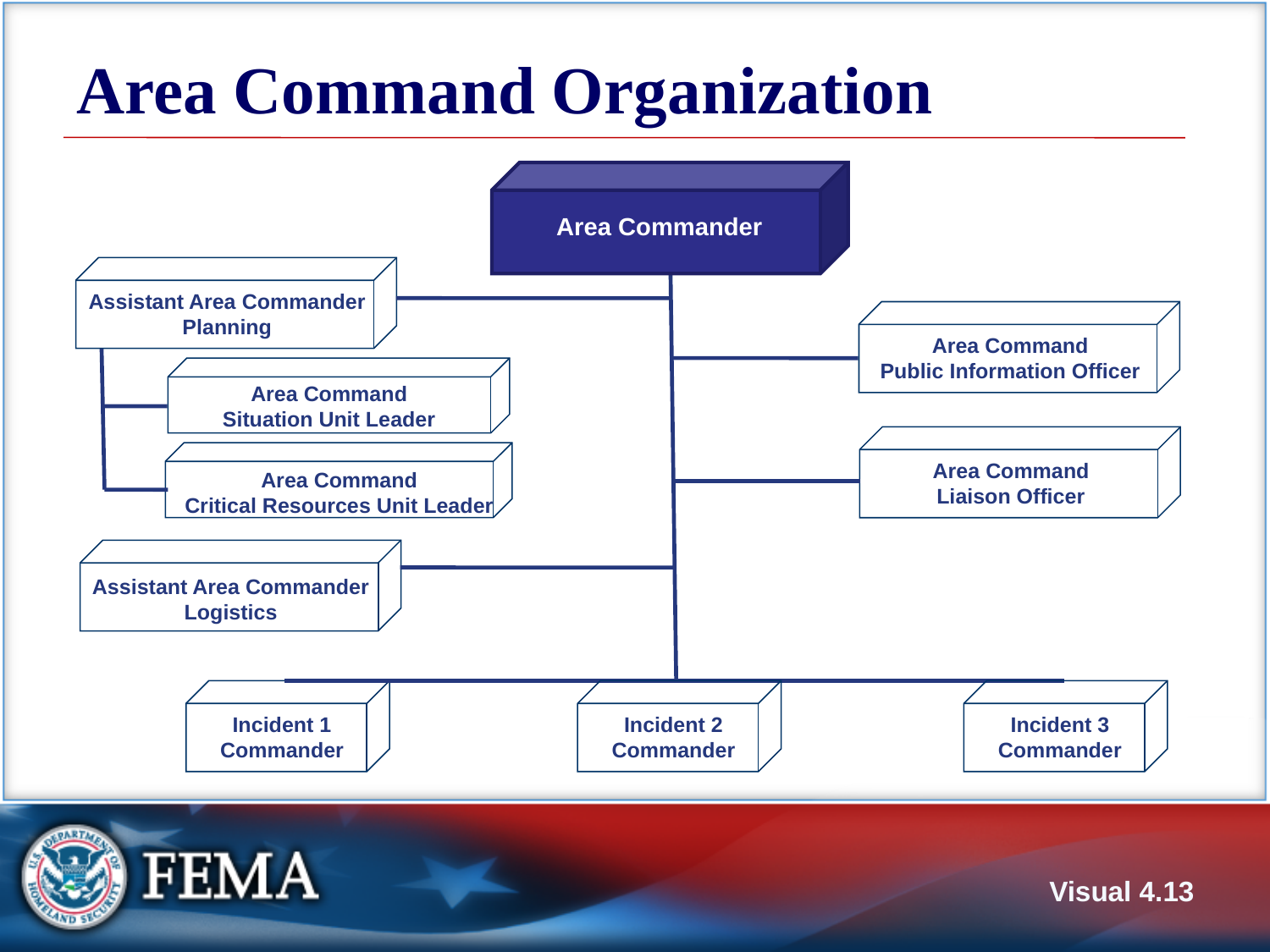

# Area Command Organization

Area Commander

Assistant Area Commander
Planning

Area Command
Public Information Officer

Area Command
Situation Unit Leader

Area Command
Liaison Officer

Area Command
Critical Resources Unit Leader

Assistant Area Commander
Logistics

Incident 1
Commander

Incident 2
Commander

Incident 3
Commander

Visual 4.13